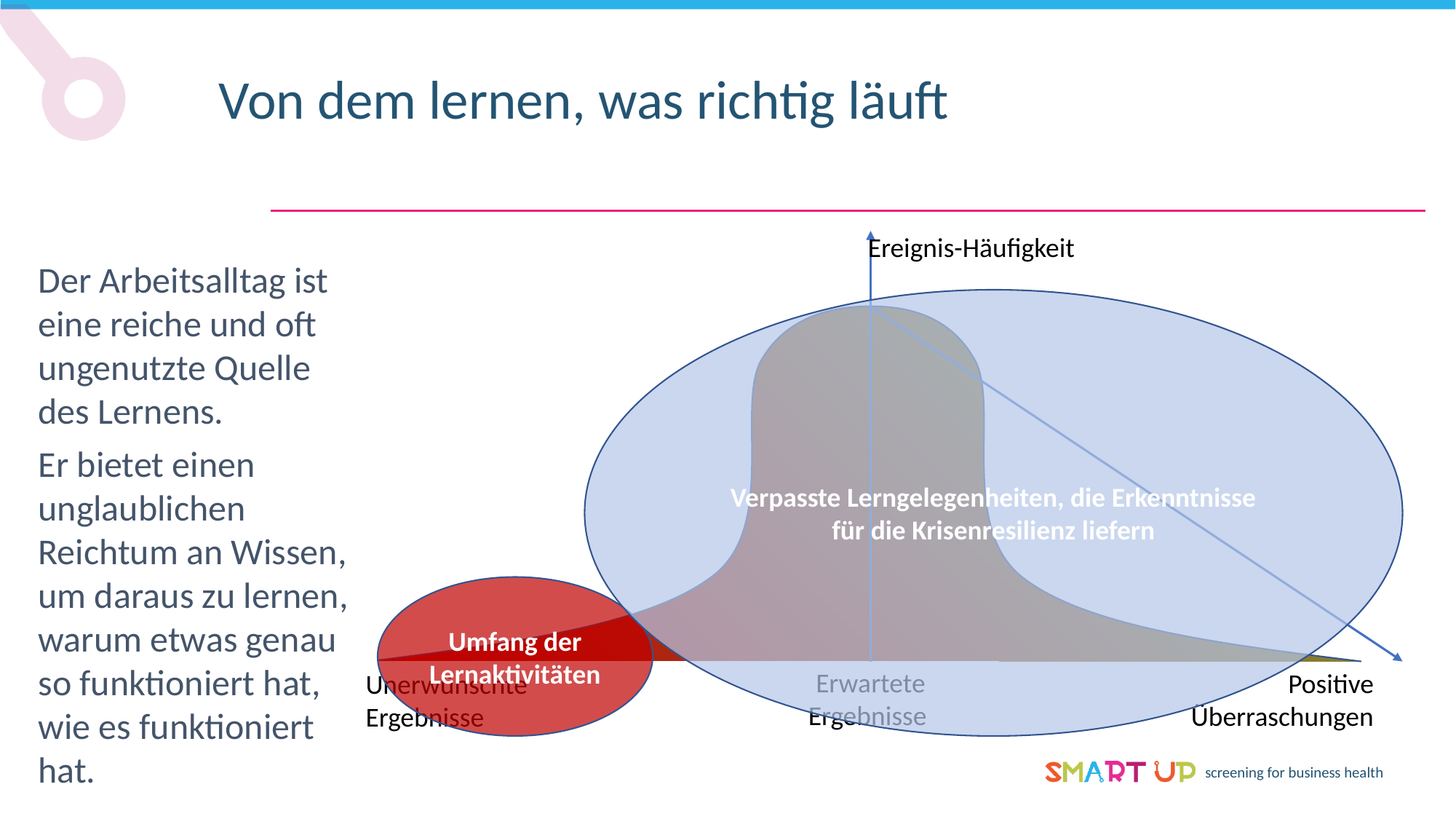

Von dem lernen, was richtig läuft
Ereignis-Häufigkeit
Der Arbeitsalltag ist eine reiche und oft ungenutzte Quelle des Lernens.
Er bietet einen unglaublichen Reichtum an Wissen, um daraus zu lernen, warum etwas genau so funktioniert hat, wie es funktioniert hat.

Verpasste Lerngelegenheiten, die Erkenntnisse für die Krisenresilienz liefern

Umfang der Lernaktivitäten
Erwartete
Ergebnisse
Positive
Überraschungen
Unerwünschte
Ergebnisse